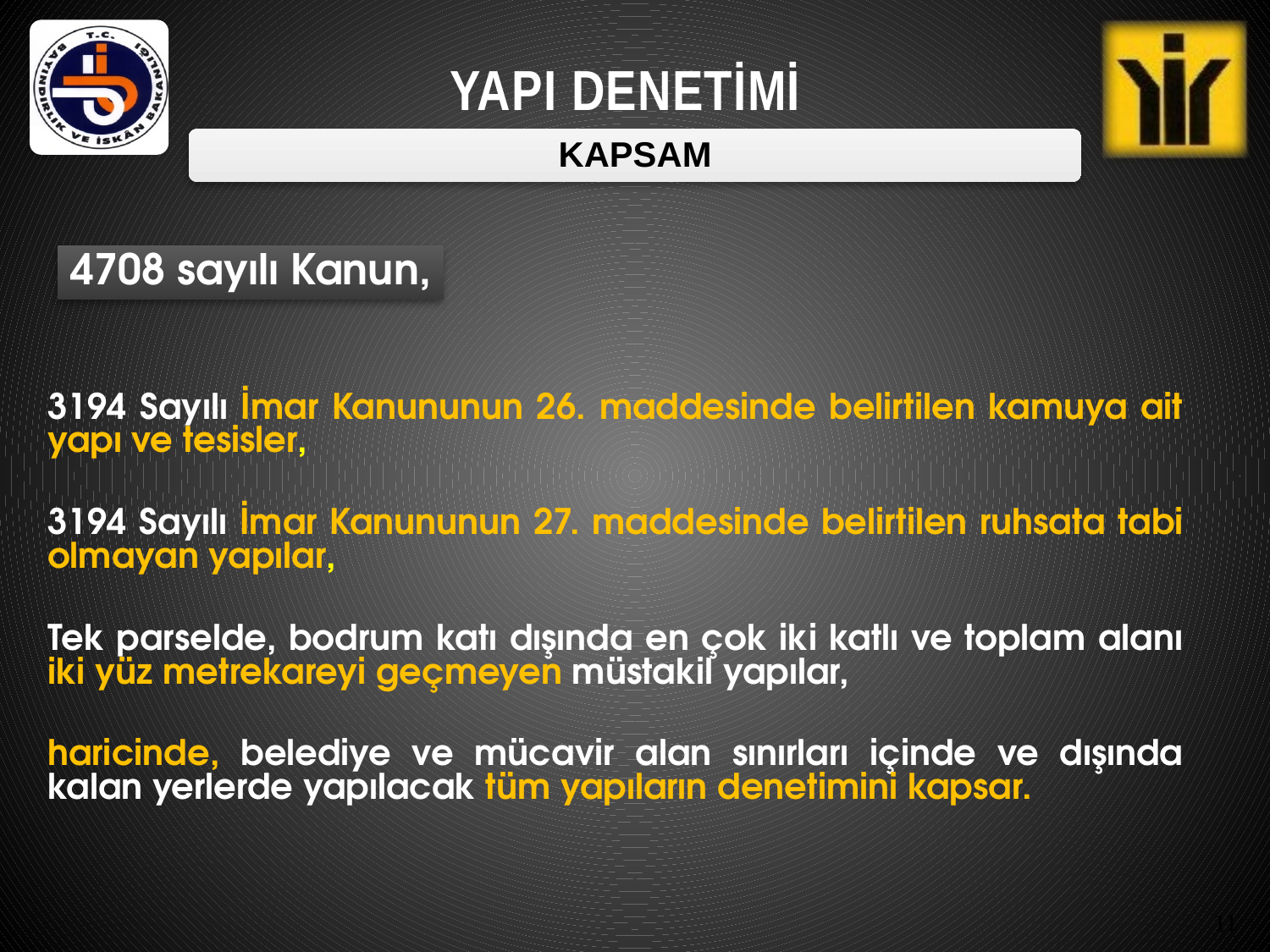

KAPSAM
4708 sayılı Kanun,

3194 Sayılı İmar Kanununun 26. maddesinde belirtilen kamuya ait yapı ve tesisler,

3194 Sayılı İmar Kanununun 27. maddesinde belirtilen ruhsata tabi olmayan yapılar,

Tek parselde, bodrum katı dışında en çok iki katlı ve toplam alanı iki yüz metrekareyi geçmeyen müstakil yapılar,

haricinde, belediye ve mücavir alan sınırları içinde ve dışında kalan yerlerde yapılacak tüm yapıların denetimini kapsar.
11